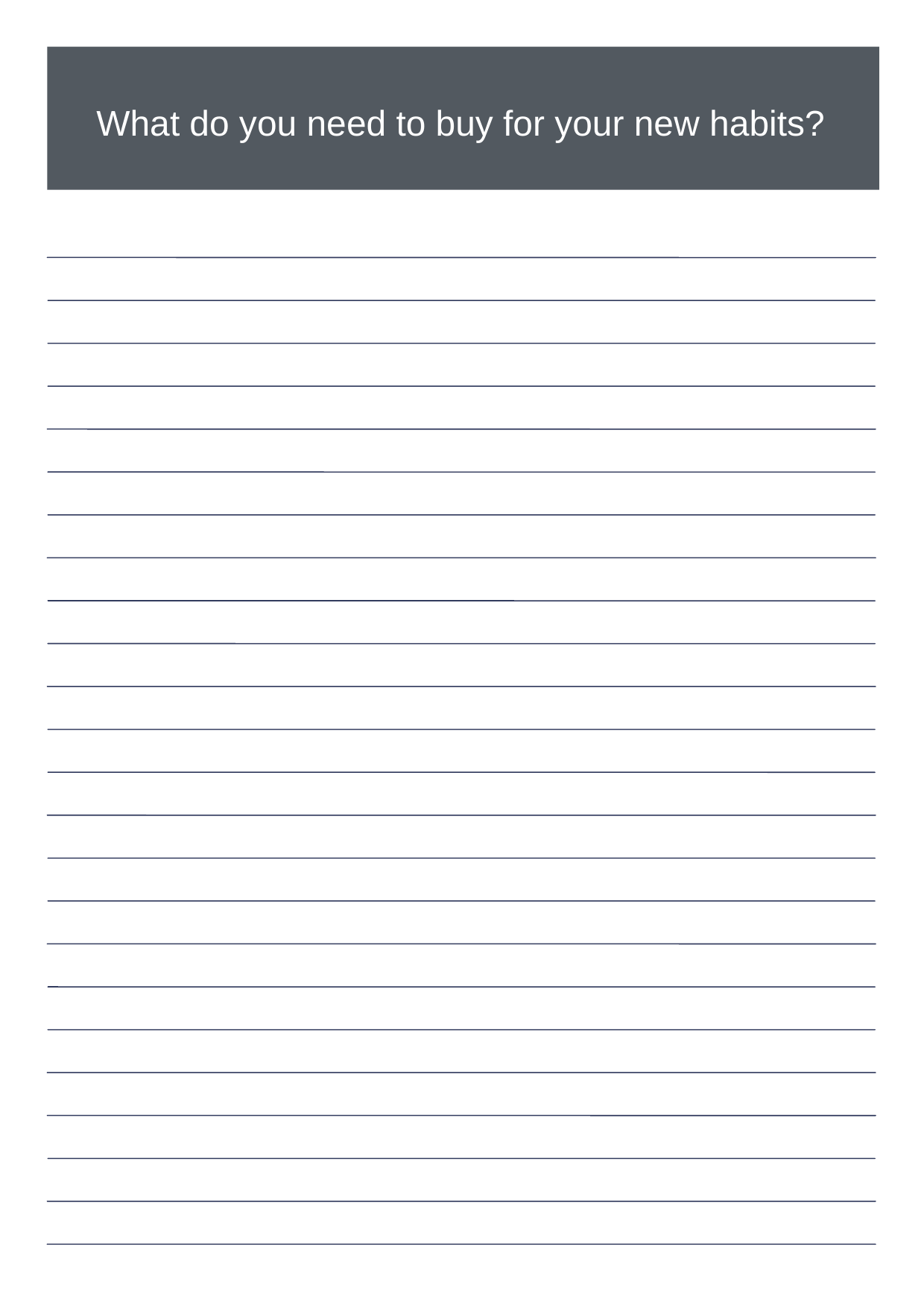

What do you need to buy for your new habits?